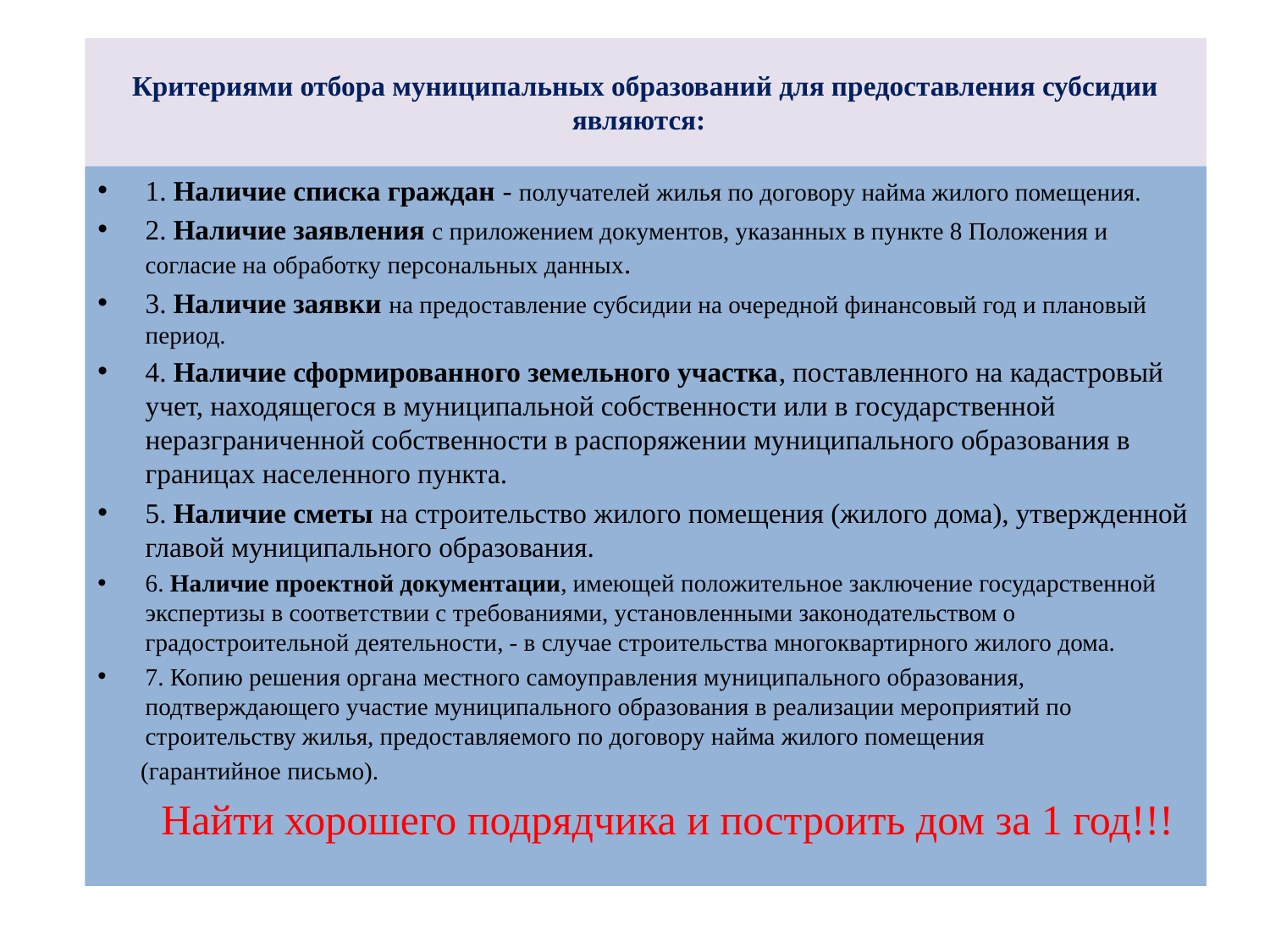

# Критериями отбора муниципальных образований для предоставления субсидии являются:
1. Наличие списка граждан - получателей жилья по договору найма жилого помещения.
2. Наличие заявления с приложением документов, указанных в пункте 8 Положения и согласие на обработку персональных данных.
3. Наличие заявки на предоставление субсидии на очередной финансовый год и плановый период.
4. Наличие сформированного земельного участка, поставленного на кадастровый учет, находящегося в муниципальной собственности или в государственной неразграниченной собственности в распоряжении муниципального образования в границах населенного пункта.
5. Наличие сметы на строительство жилого помещения (жилого дома), утвержденной главой муниципального образования.
6. Наличие проектной документации, имеющей положительное заключение государственной экспертизы в соответствии с требованиями, установленными законодательством о градостроительной деятельности, - в случае строительства многоквартирного жилого дома.
7. Копию решения органа местного самоуправления муниципального образования, подтверждающего участие муниципального образования в реализации мероприятий по строительству жилья, предоставляемого по договору найма жилого помещения
       (гарантийное письмо).
          Найти хорошего подрядчика и построить дом за 1 год!!!